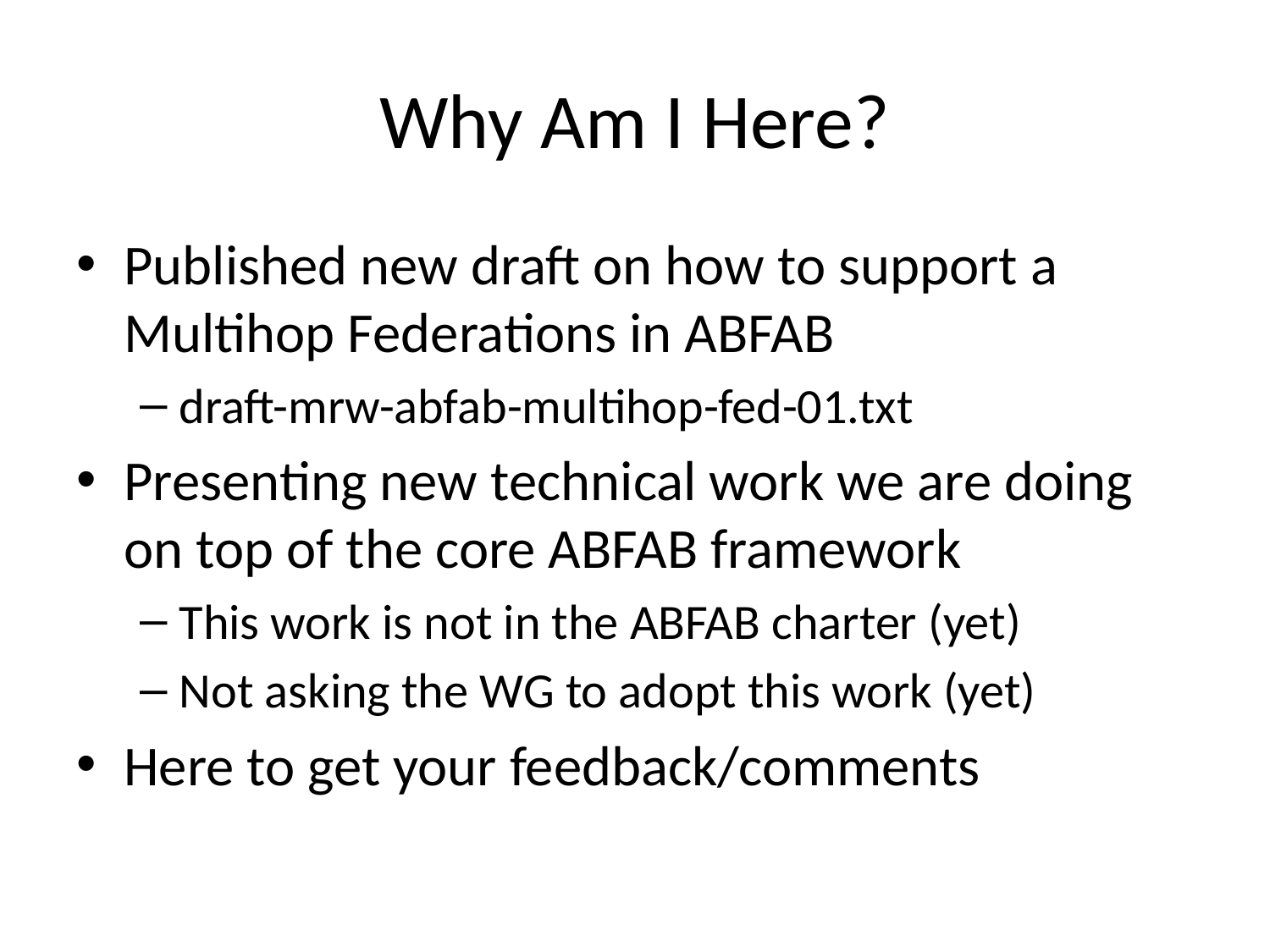

# Why Am I Here?
Published new draft on how to support a Multihop Federations in ABFAB
draft-mrw-abfab-multihop-fed-01.txt
Presenting new technical work we are doing on top of the core ABFAB framework
This work is not in the ABFAB charter (yet)
Not asking the WG to adopt this work (yet)
Here to get your feedback/comments